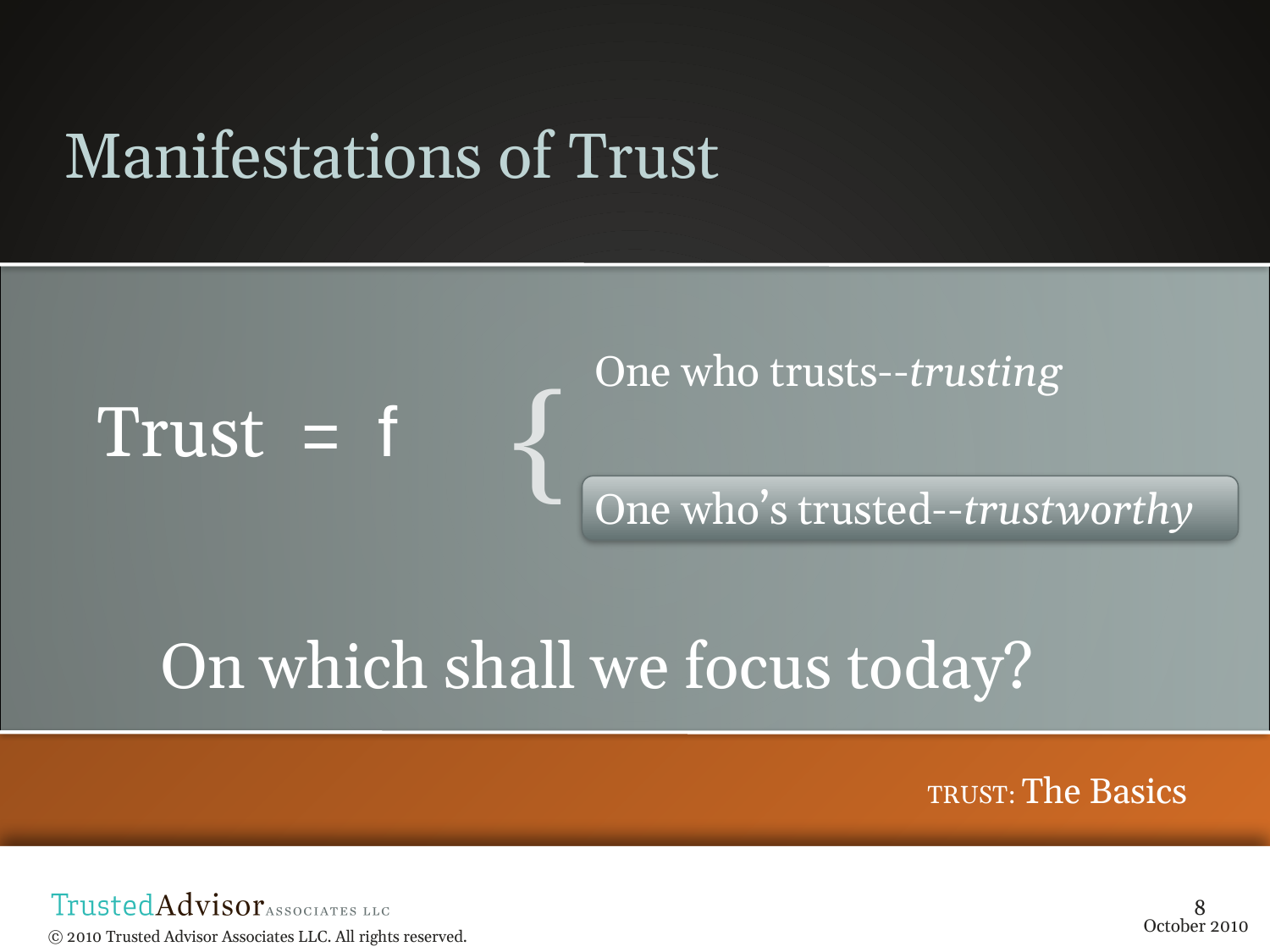

# Manifestations of Trust
One who trusts--trusting
{
Trust  =  f

One who’s trusted--trustworthy
On which shall we focus today?